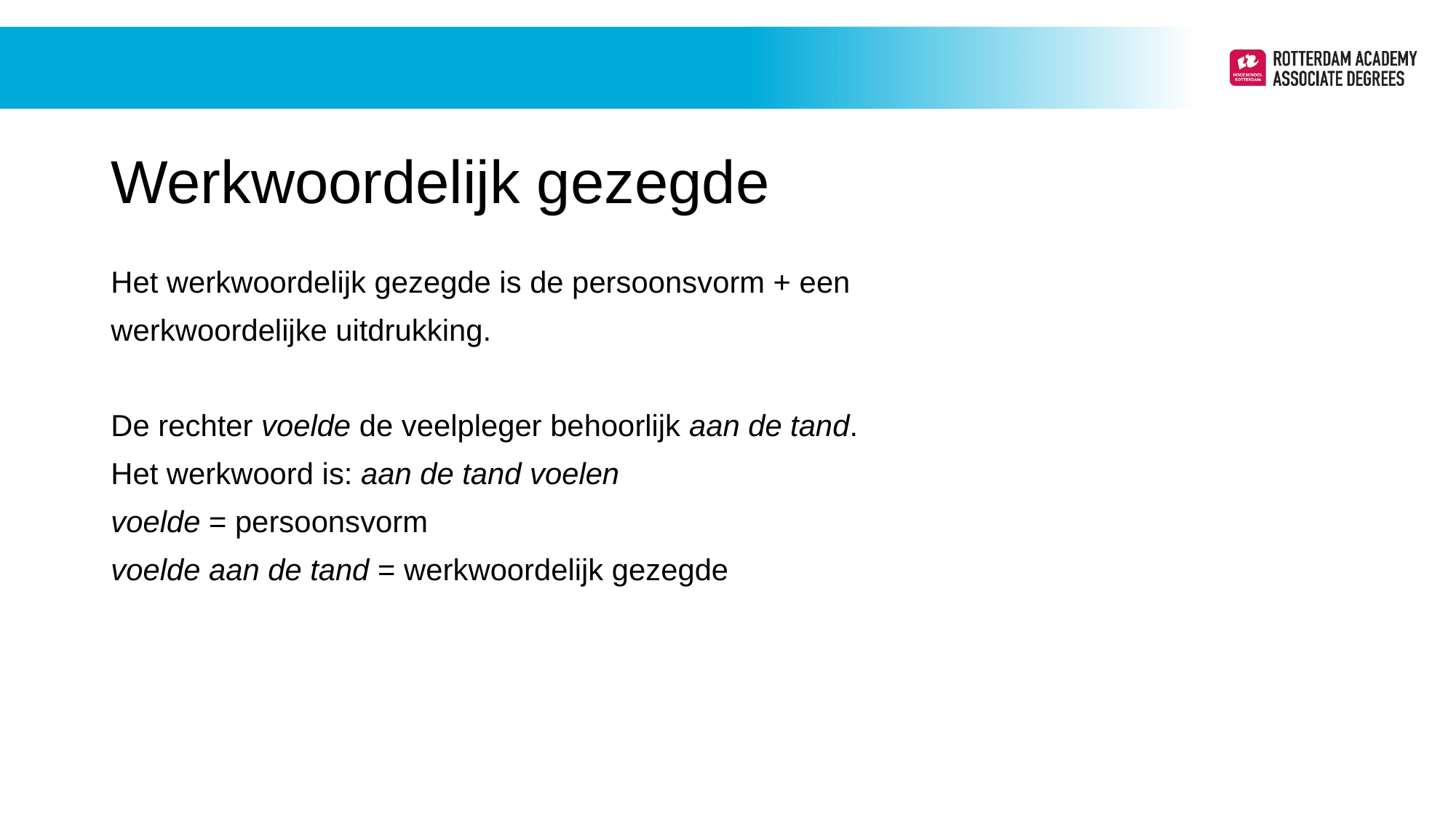

# Werkwoordelijk gezegde
Het werkwoordelijk gezegde is de persoonsvorm + een
werkwoordelijke uitdrukking.

De rechter voelde de veelpleger behoorlijk aan de tand.
Het werkwoord is: aan de tand voelen
voelde = persoonsvorm
voelde aan de tand = werkwoordelijk gezegde